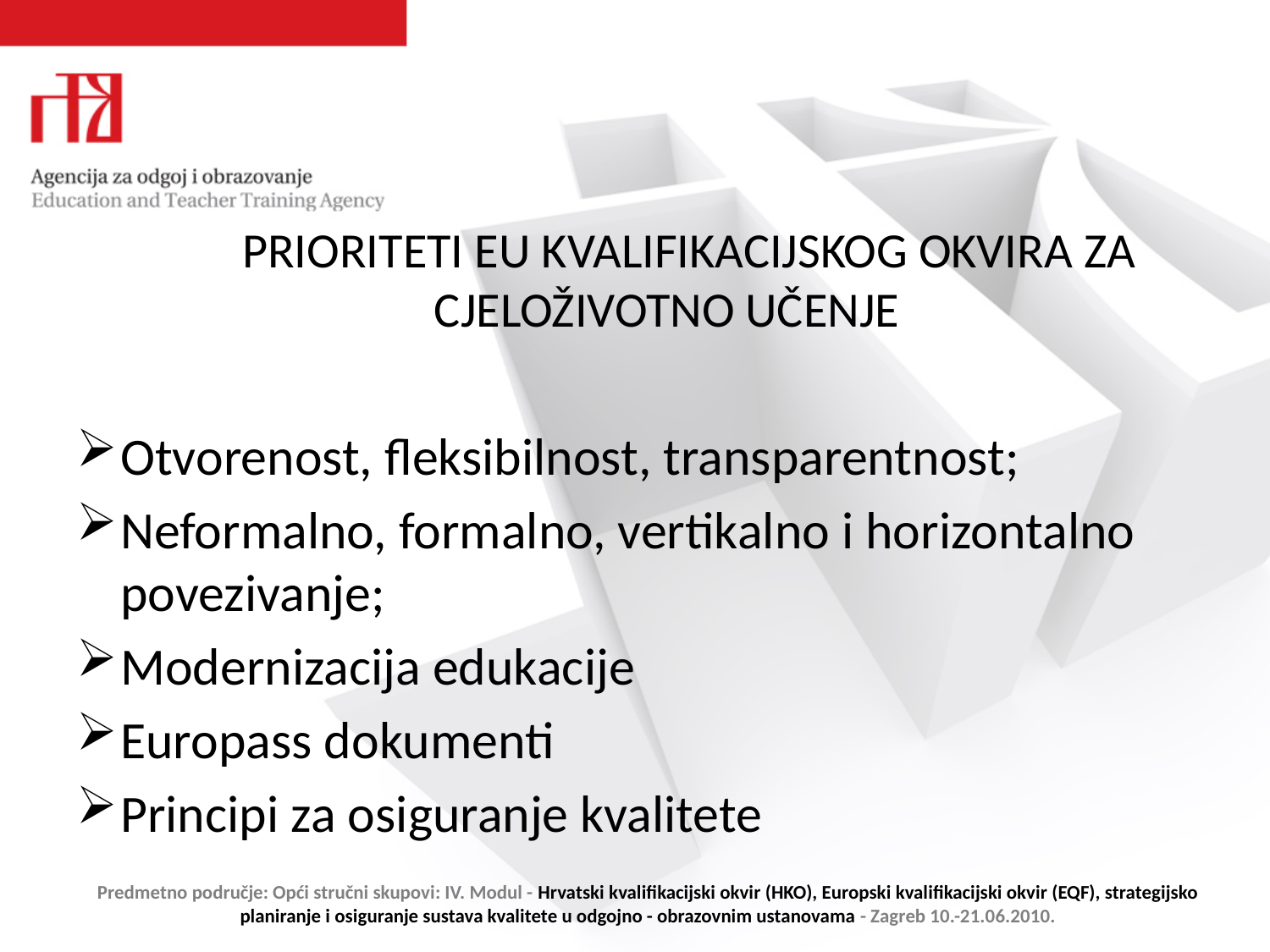

# PRIORITETI EU KVALIFIKACIJSKOG OKVIRA ZA CJELOŽIVOTNO UČENJE
Otvorenost, fleksibilnost, transparentnost;
Neformalno, formalno, vertikalno i horizontalno povezivanje;
Modernizacija edukacije
Europass dokumenti
Principi za osiguranje kvalitete